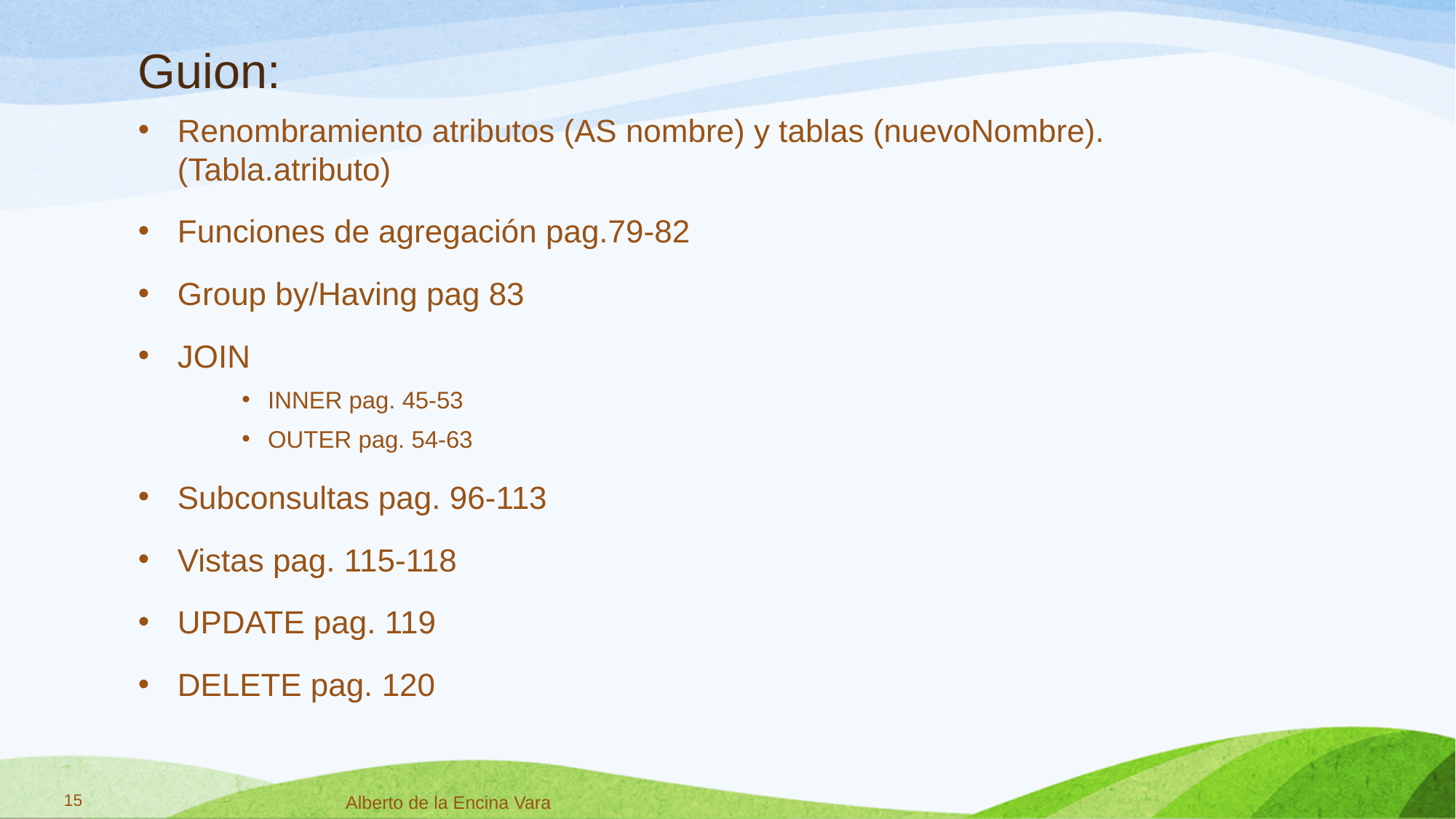

# Guion:
Renombramiento atributos (AS nombre) y tablas (nuevoNombre). (Tabla.atributo)
Funciones de agregación pag.79-82
Group by/Having pag 83
JOIN
INNER pag. 45-53
OUTER pag. 54-63
Subconsultas pag. 96-113
Vistas pag. 115-118
UPDATE pag. 119
DELETE pag. 120
15
Alberto de la Encina Vara